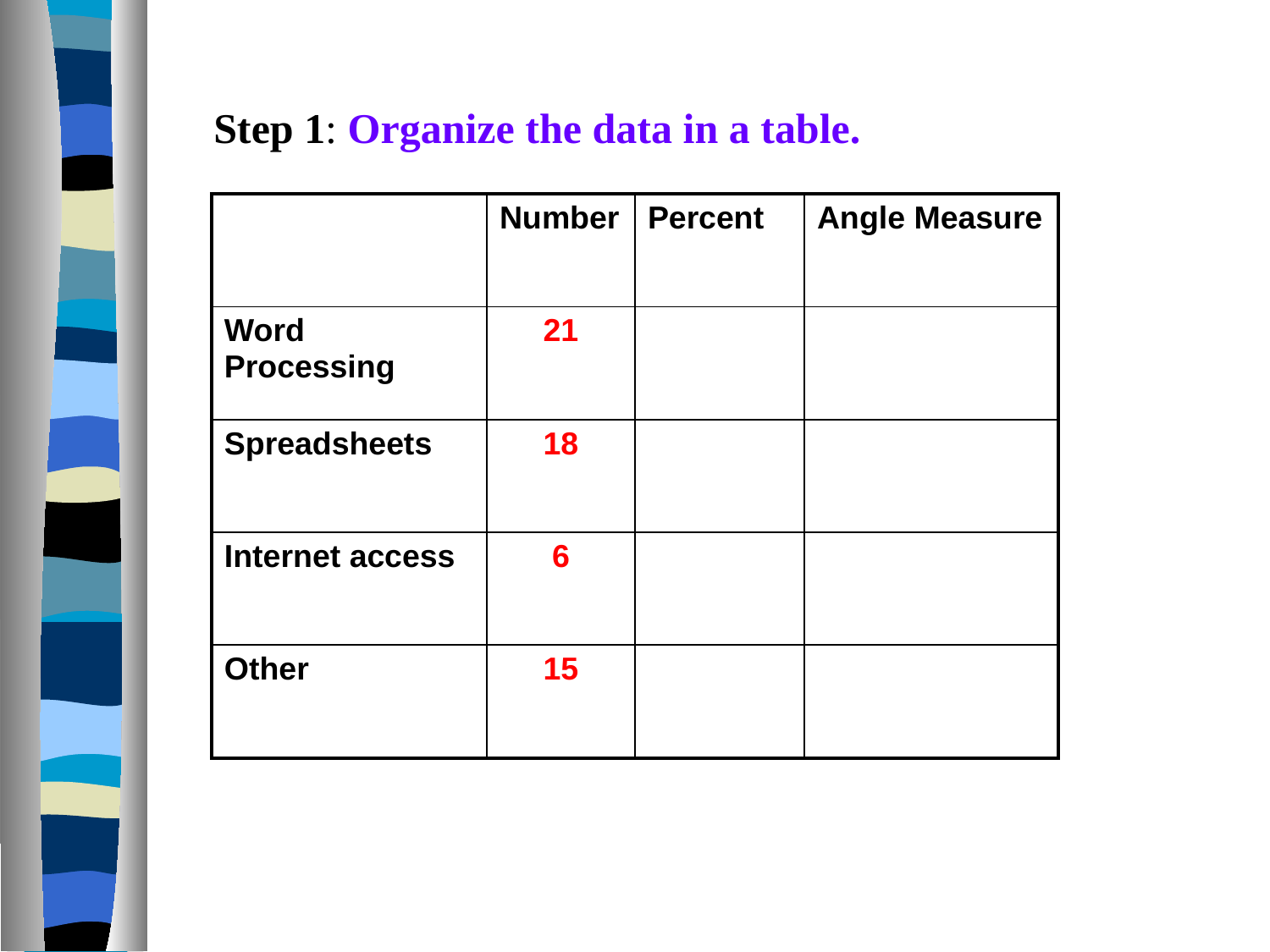

Step 1: Organize the data in a table.
|  | Number | Percent | Angle Measure |
| --- | --- | --- | --- |
| Word Processing | 21 |  |  |
| Spreadsheets | 18 |  |  |
| Internet access | 6 |  |  |
| Other | 15 |  |  |